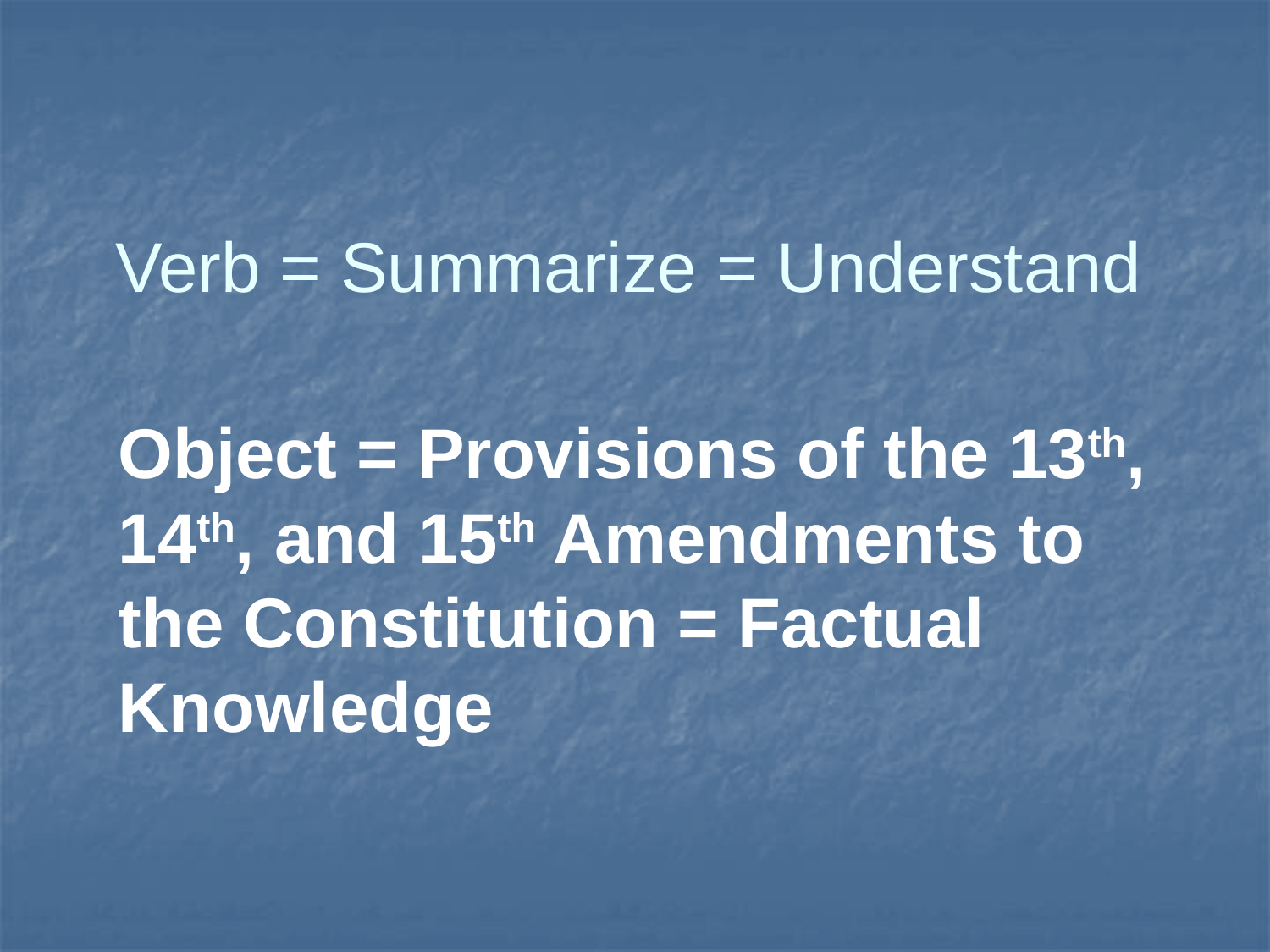

# Verb = Summarize = Understand
Object = Provisions of the 13th, 14th, and 15th Amendments to the Constitution = Factual Knowledge